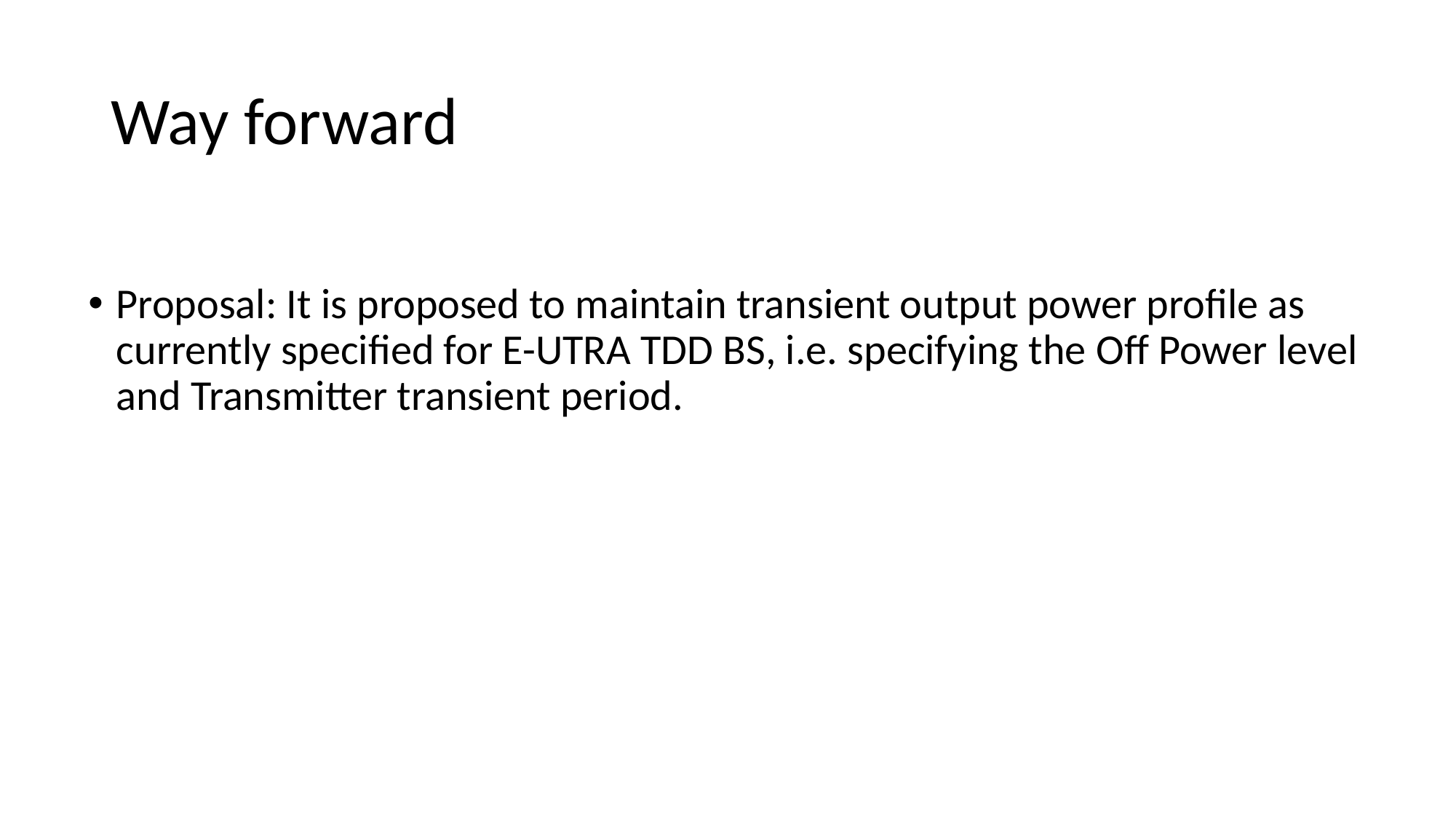

# Way forward

Proposal: It is proposed to maintain transient output power profile as currently specified for E-UTRA TDD BS, i.e. specifying the Off Power level and Transmitter transient period.